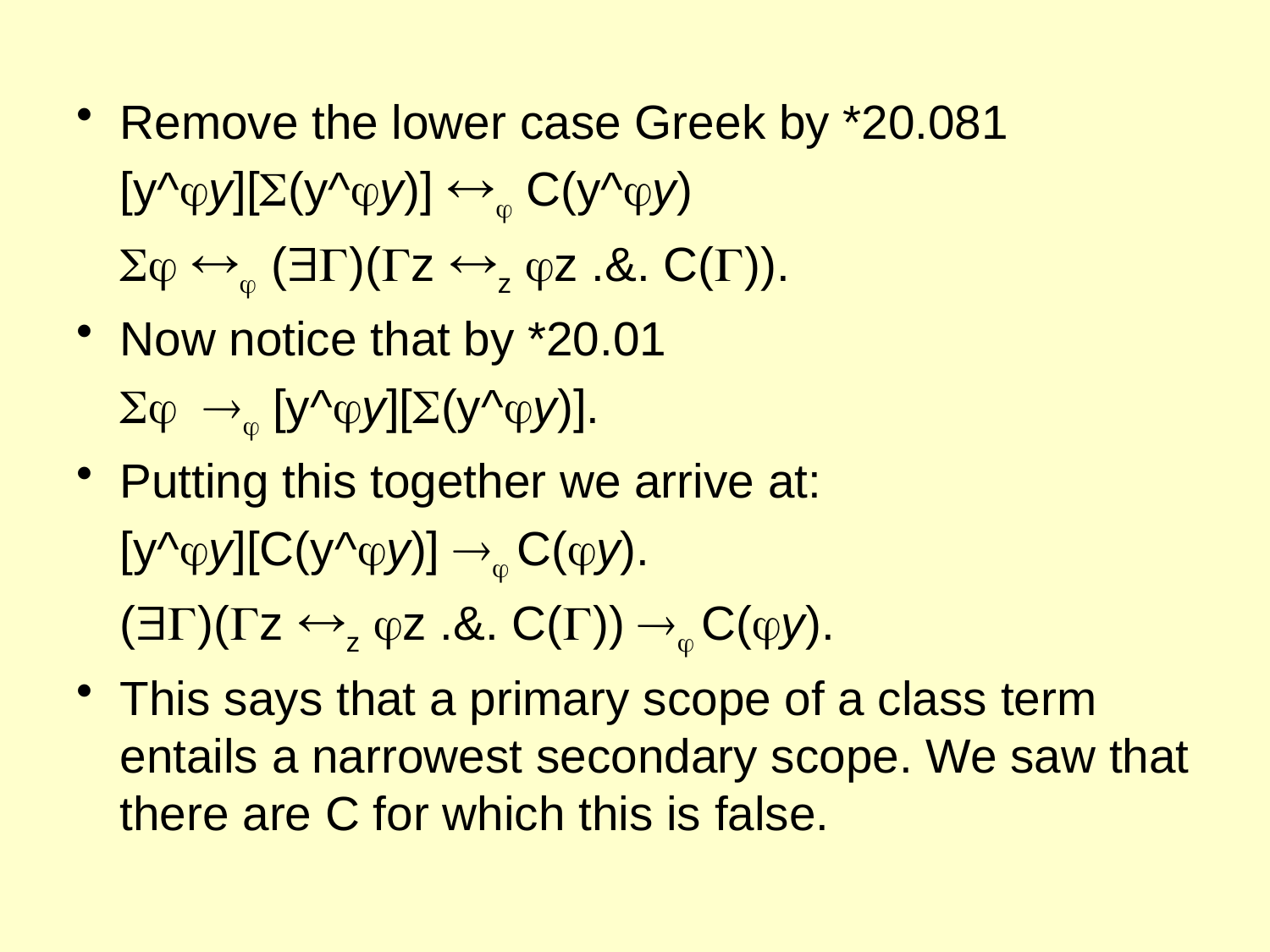

Remove the lower case Greek by *20.081
		[y^ϕy][Σ(y^ϕy)] ↔ϕ C(y^ϕy)
		Σϕ ↔ϕ  (∃Γ)(Γz ↔z ϕz .&. C(Γ)).
Now notice that by *20.01
		Σϕ  →ϕ [y^ϕy][Σ(y^ϕy)].
Putting this together we arrive at:
		[y^ϕy][C(y^ϕy)] →ϕ C(ϕy).
		(∃Γ)(Γz ↔z ϕz .&. C(Γ)) →ϕ C(ϕy).
This says that a primary scope of a class term entails a narrowest secondary scope. We saw that there are C for which this is false.